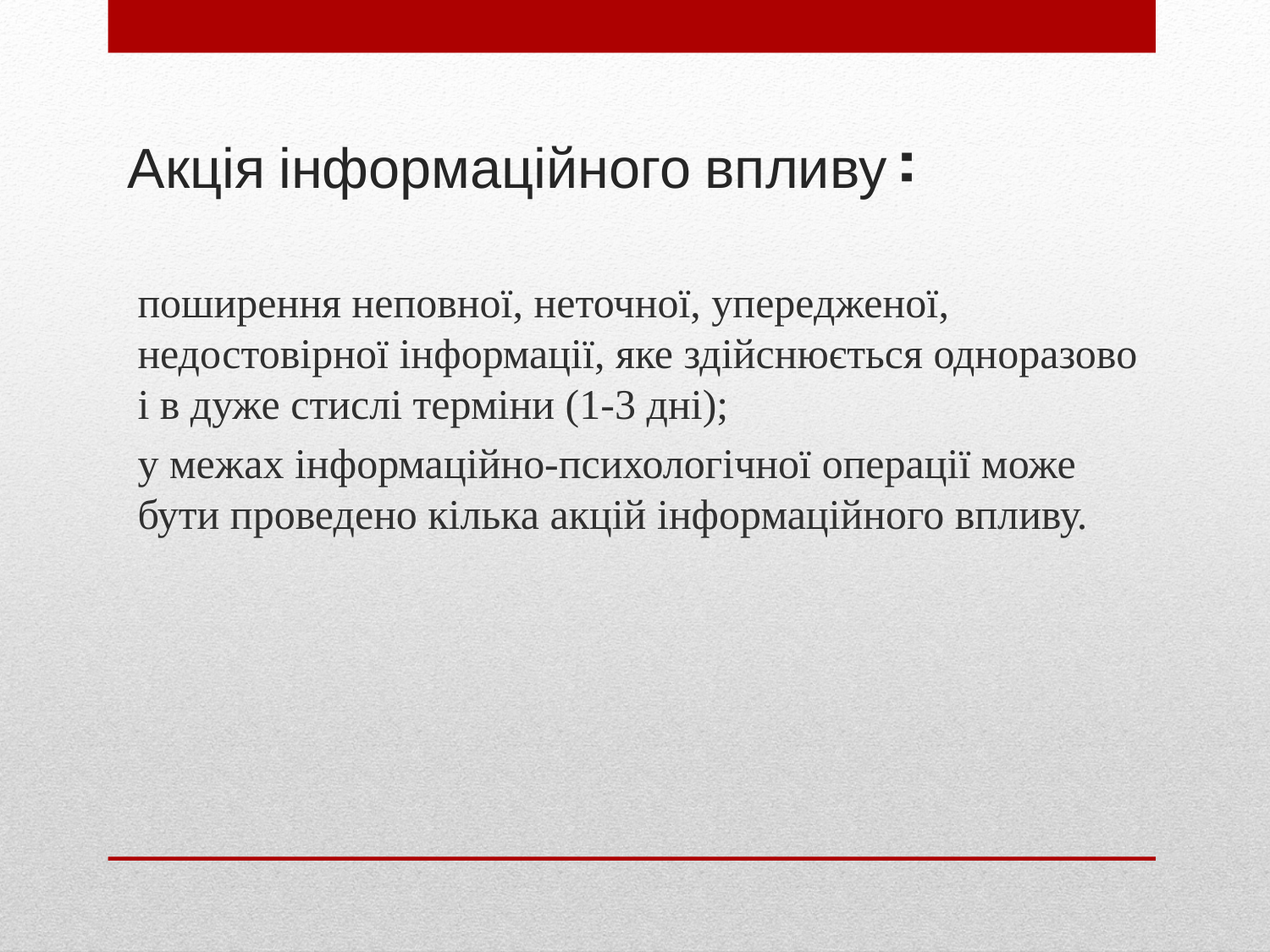

# Акція інформаційного впливу :
поширення неповної, неточної, упередженої, недостовірної інформації, яке здійснюється одноразово і в дуже стислі терміни (1-3 дні);
у межах інформаційно-психологічної операції може бути проведено кілька акцій інформаційного впливу.